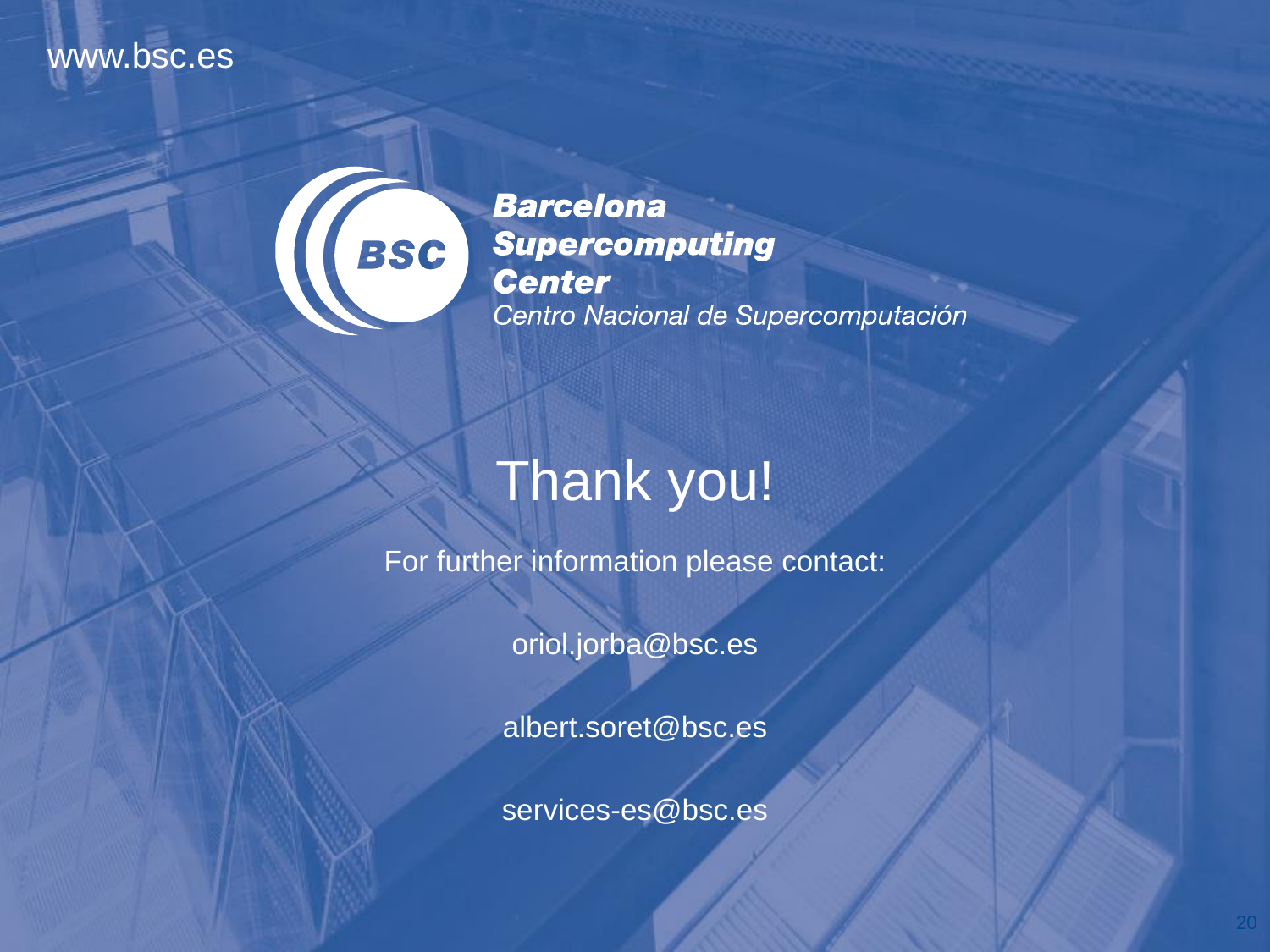

# Thank you!
For further information please contact:

oriol.jorba@bsc.es

albert.soret@bsc.es

services-es@bsc.es

20